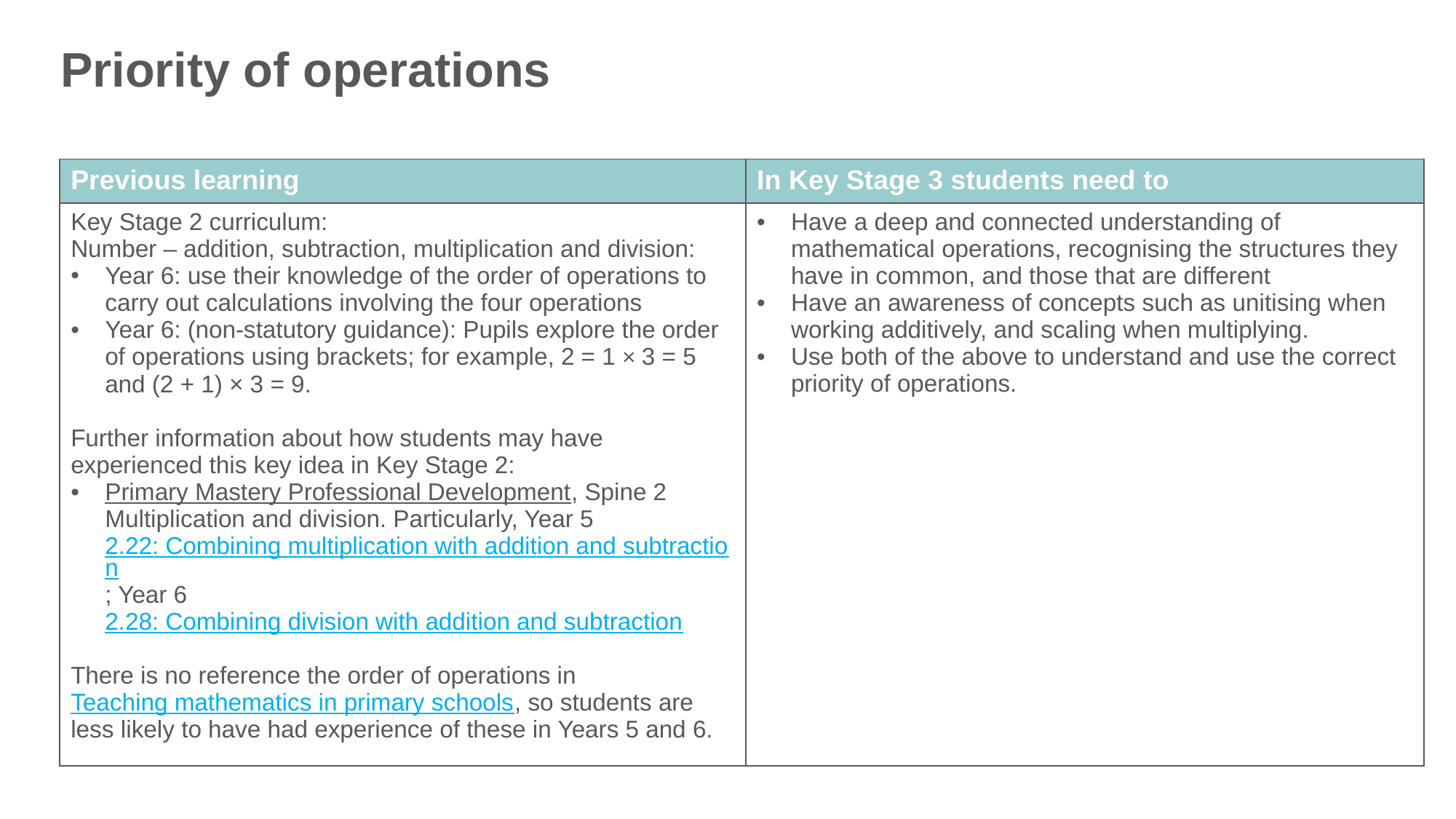

Priority of operations
| Previous learning | In Key Stage 3 students need to |
| --- | --- |
| Key Stage 2 curriculum: Number – addition, subtraction, multiplication and division: Year 6: use their knowledge of the order of operations to carry out calculations involving the four operations Year 6: (non-statutory guidance): Pupils explore the order of operations using brackets; for example, 2 = 1 × 3 = 5 and (2 + 1) × 3 = 9. Further information about how students may have experienced this key idea in Key Stage 2: Primary Mastery Professional Development, Spine 2 Multiplication and division. Particularly, Year 5 2.22: Combining multiplication with addition and subtraction; Year 6 2.28: Combining division with addition and subtraction There is no reference the order of operations in Teaching mathematics in primary schools, so students are less likely to have had experience of these in Years 5 and 6. | Have a deep and connected understanding of mathematical operations, recognising the structures they have in common, and those that are different Have an awareness of concepts such as unitising when working additively, and scaling when multiplying. Use both of the above to understand and use the correct priority of operations. |